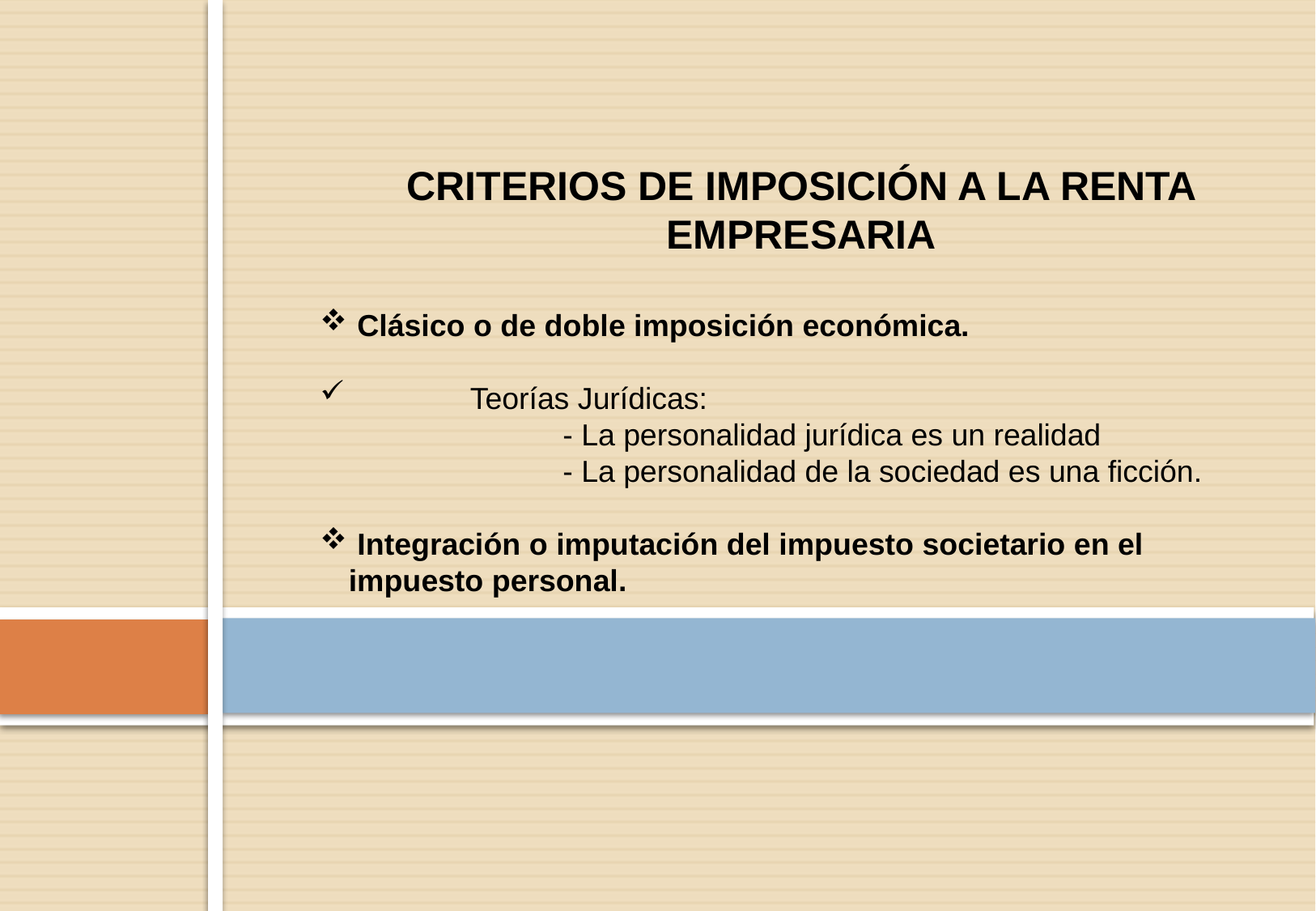

CRITERIOS DE IMPOSICIÓN A LA RENTA EMPRESARIA

 Clásico o de doble imposición económica.

	Teorías Jurídicas:
		- La personalidad jurídica es un realidad
		- La personalidad de la sociedad es una ficción.

 Integración o imputación del impuesto societario en el impuesto personal.

#